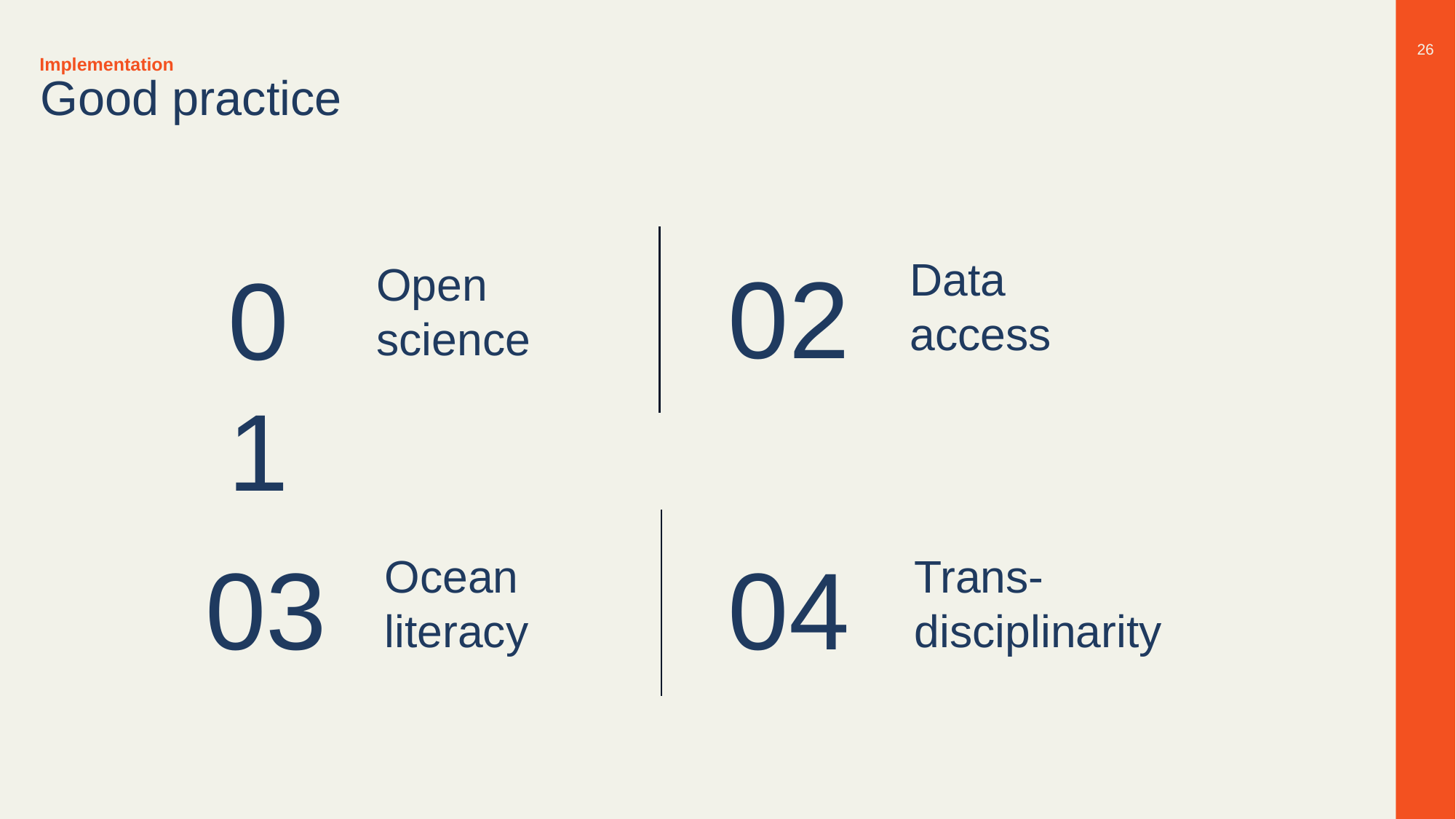

Implementation
26
Good practice
02
Data
access
01
Open science
04
03
Ocean
literacy
Trans-disciplinarity